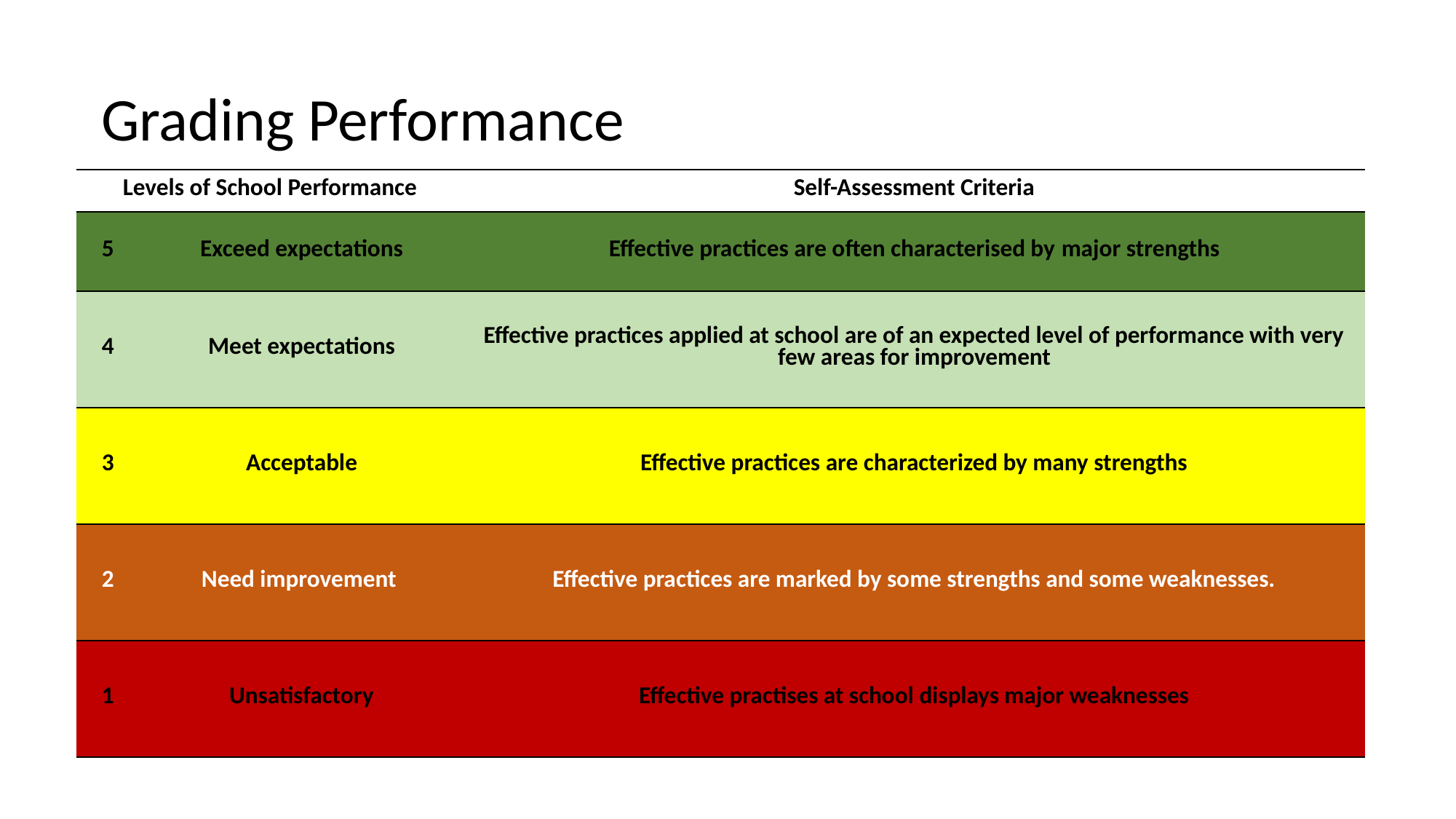

# Grading Performance
| Levels of School Performance |  | Self-Assessment Criteria |
| --- | --- | --- |
| 5 | Exceed expectations | Effective practices are often characterised by major strengths |
| 4 | Meet expectations | Effective practices applied at school are of an expected level of performance with very few areas for improvement |
| 3 | Acceptable | Effective practices are characterized by many strengths |
| 2 | Need improvement | Effective practices are marked by some strengths and some weaknesses. |
| 1 | Unsatisfactory | Effective practises at school displays major weaknesses |